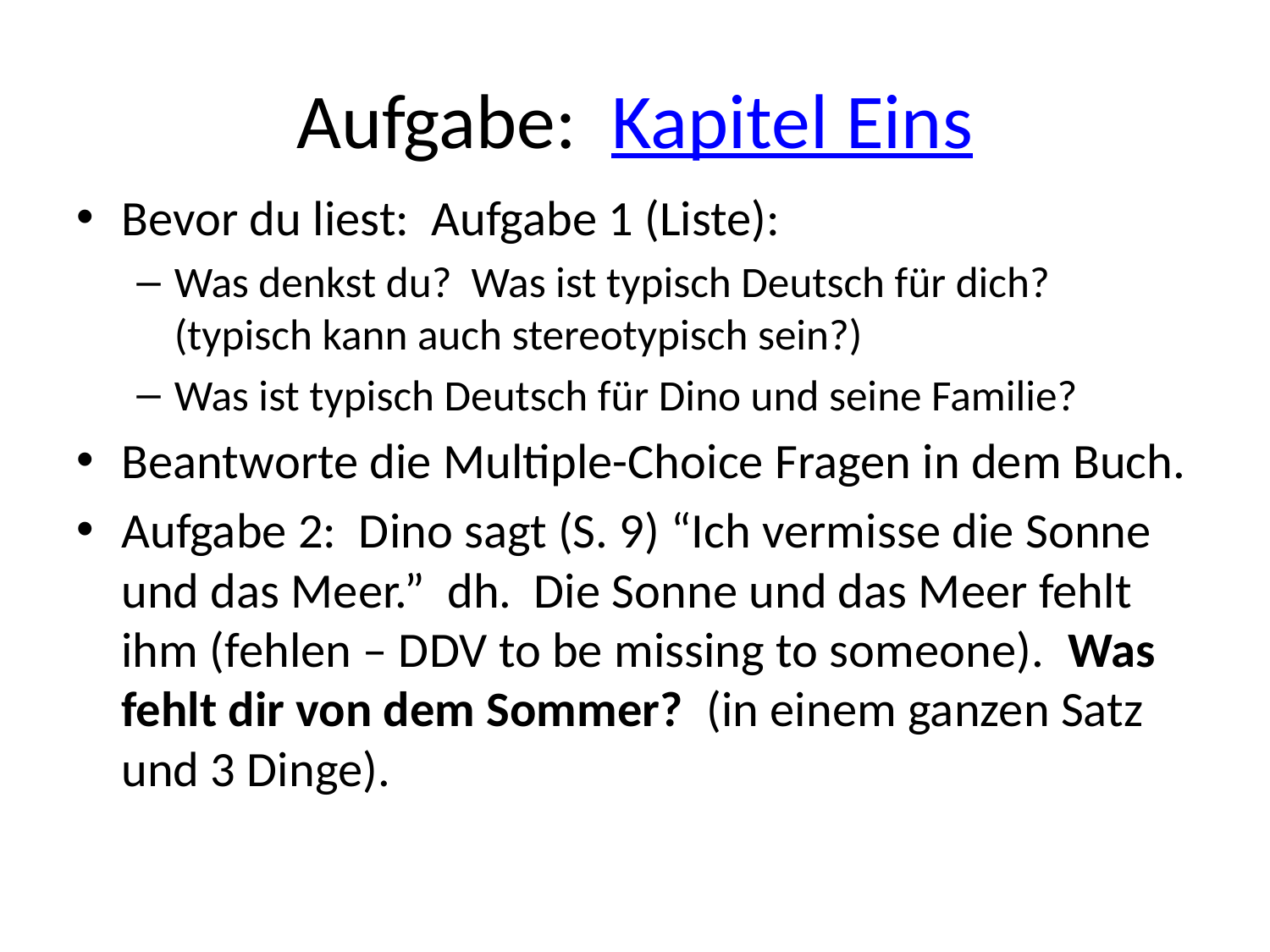

# Aufgabe:  Kapitel Eins
Bevor du liest:  Aufgabe 1 (Liste):
Was denkst du?  Was ist typisch Deutsch für dich?  (typisch kann auch stereotypisch sein?)
Was ist typisch Deutsch für Dino und seine Familie?
Beantworte die Multiple-Choice Fragen in dem Buch.
Aufgabe 2:  Dino sagt (S. 9) “Ich vermisse die Sonne und das Meer.”  dh.  Die Sonne und das Meer fehlt ihm (fehlen – DDV to be missing to someone).  Was fehlt dir von dem Sommer?  (in einem ganzen Satz und 3 Dinge).